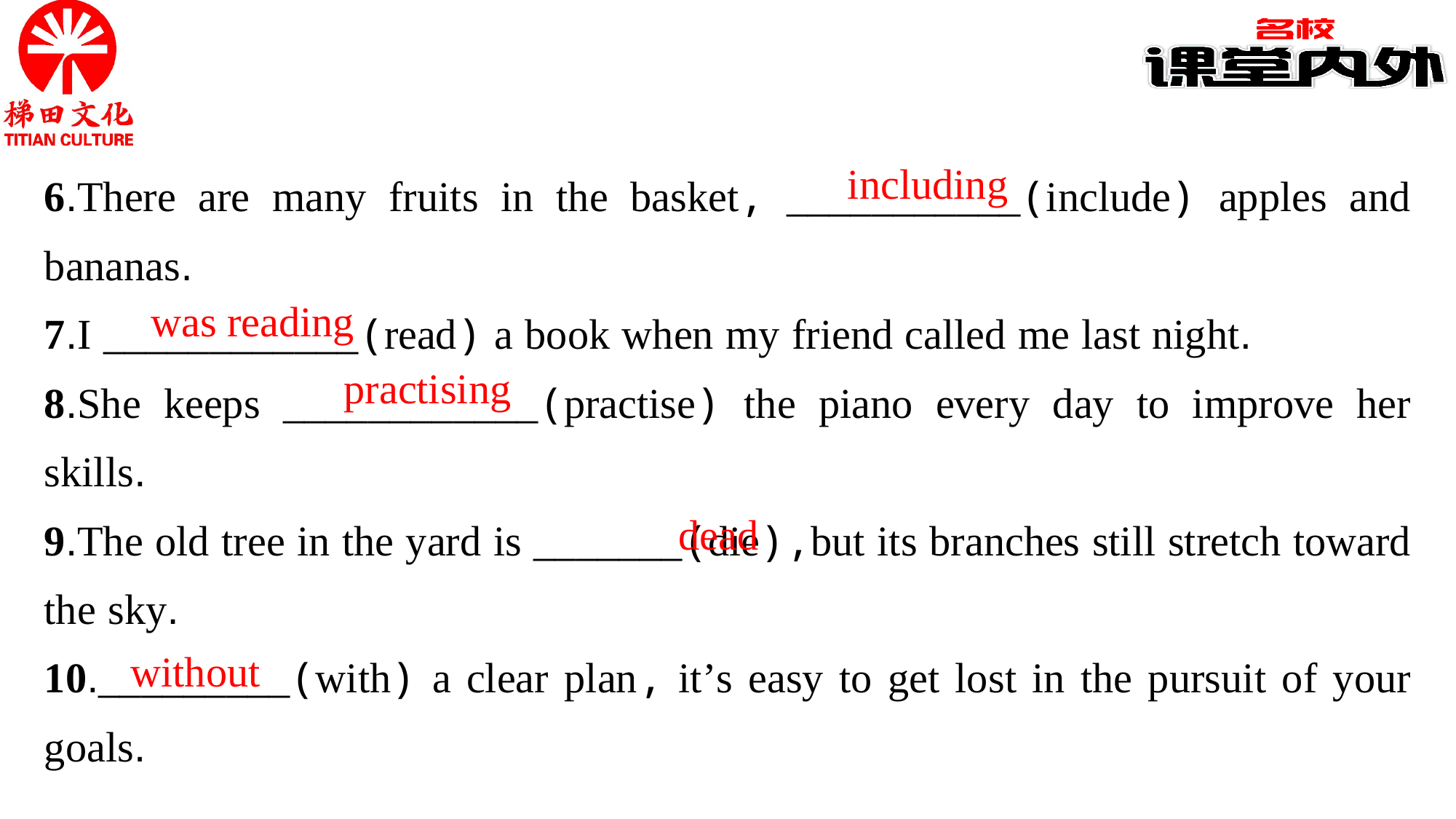

6.There are many fruits in the basket, ___________(include) apples and bananas.
7.I ____________(read) a book when my friend called me last night.
8.She keeps ____________(practise) the piano every day to improve her skills.
9.The old tree in the yard is _______(die),but its branches still stretch toward the sky.
10._________(with) a clear plan, it’s easy to get lost in the pursuit of your goals.
including
was reading
practising
dead
without